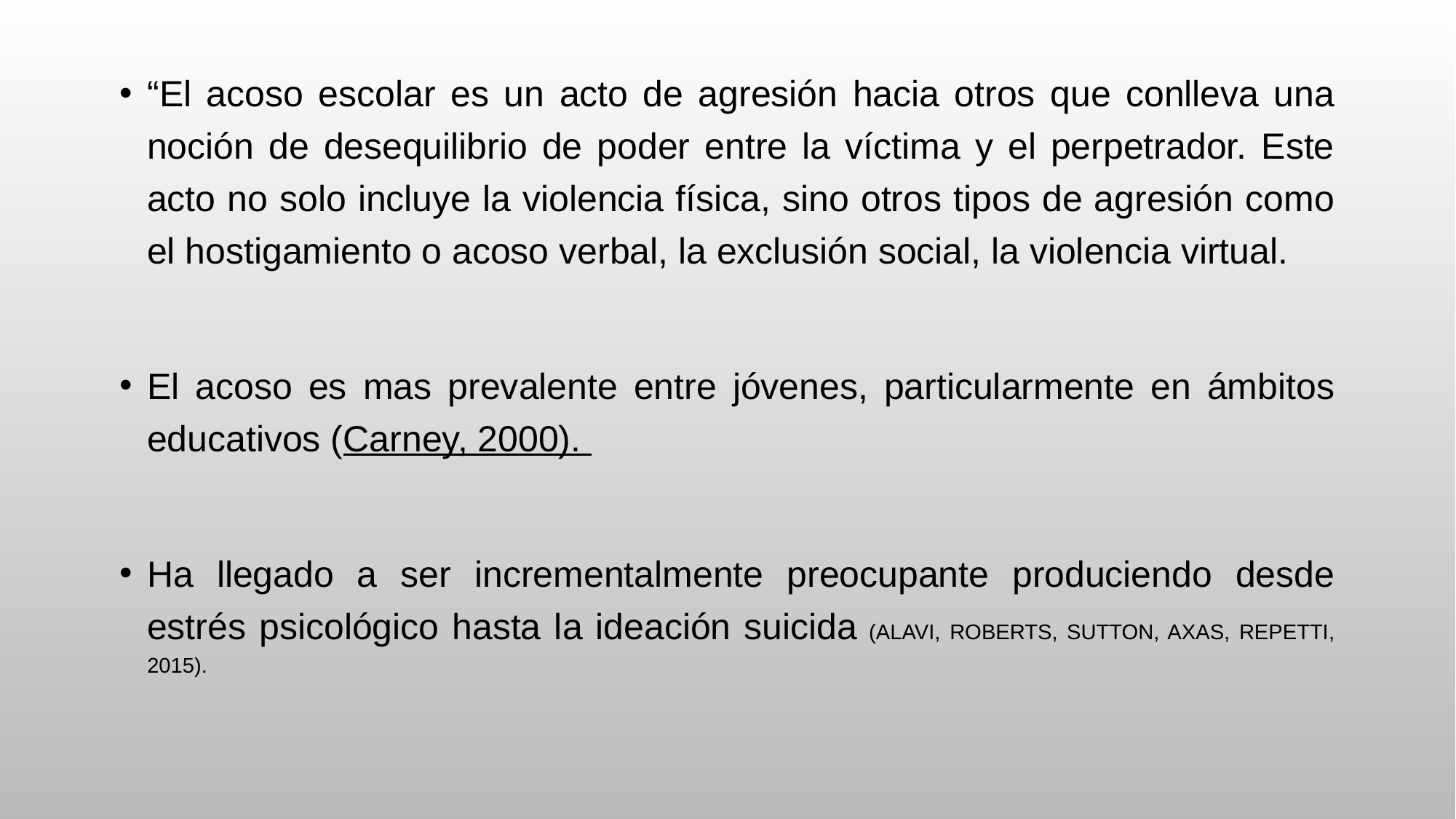

“El acoso escolar es un acto de agresión hacia otros que conlleva una noción de desequilibrio de poder entre la víctima y el perpetrador. Este acto no solo incluye la violencia física, sino otros tipos de agresión como el hostigamiento o acoso verbal, la exclusión social, la violencia virtual.

El acoso es mas prevalente entre jóvenes, particularmente en ámbitos educativos (Carney, 2000).

Ha llegado a ser incrementalmente preocupante produciendo desde estrés psicológico hasta la ideación suicida (Alavi, Roberts, Sutton, Axas, Repetti, 2015).